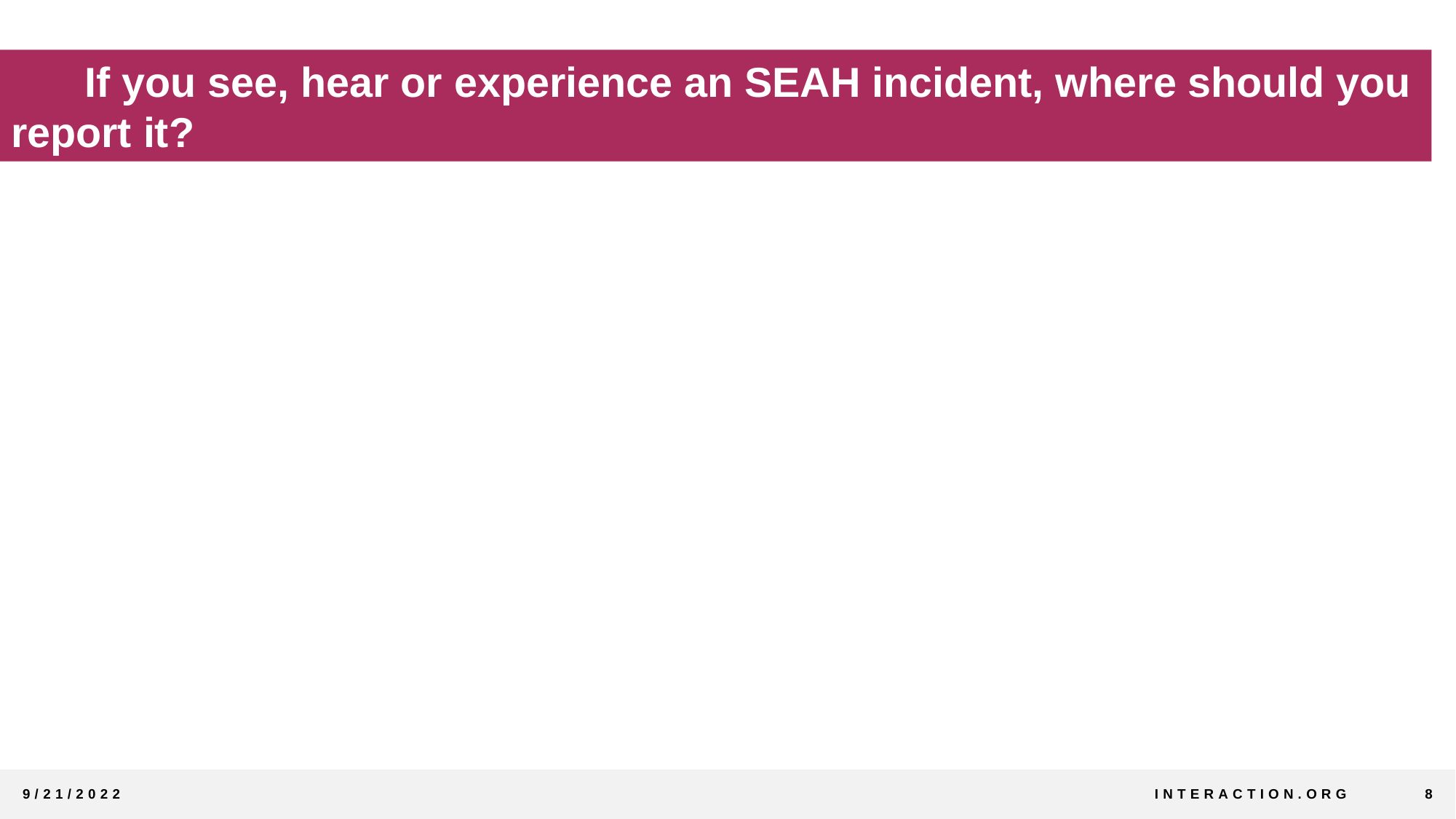

# If you see, hear or experience an SEAH incident, where should you report it?

9/21/2022
InterAction.org
8